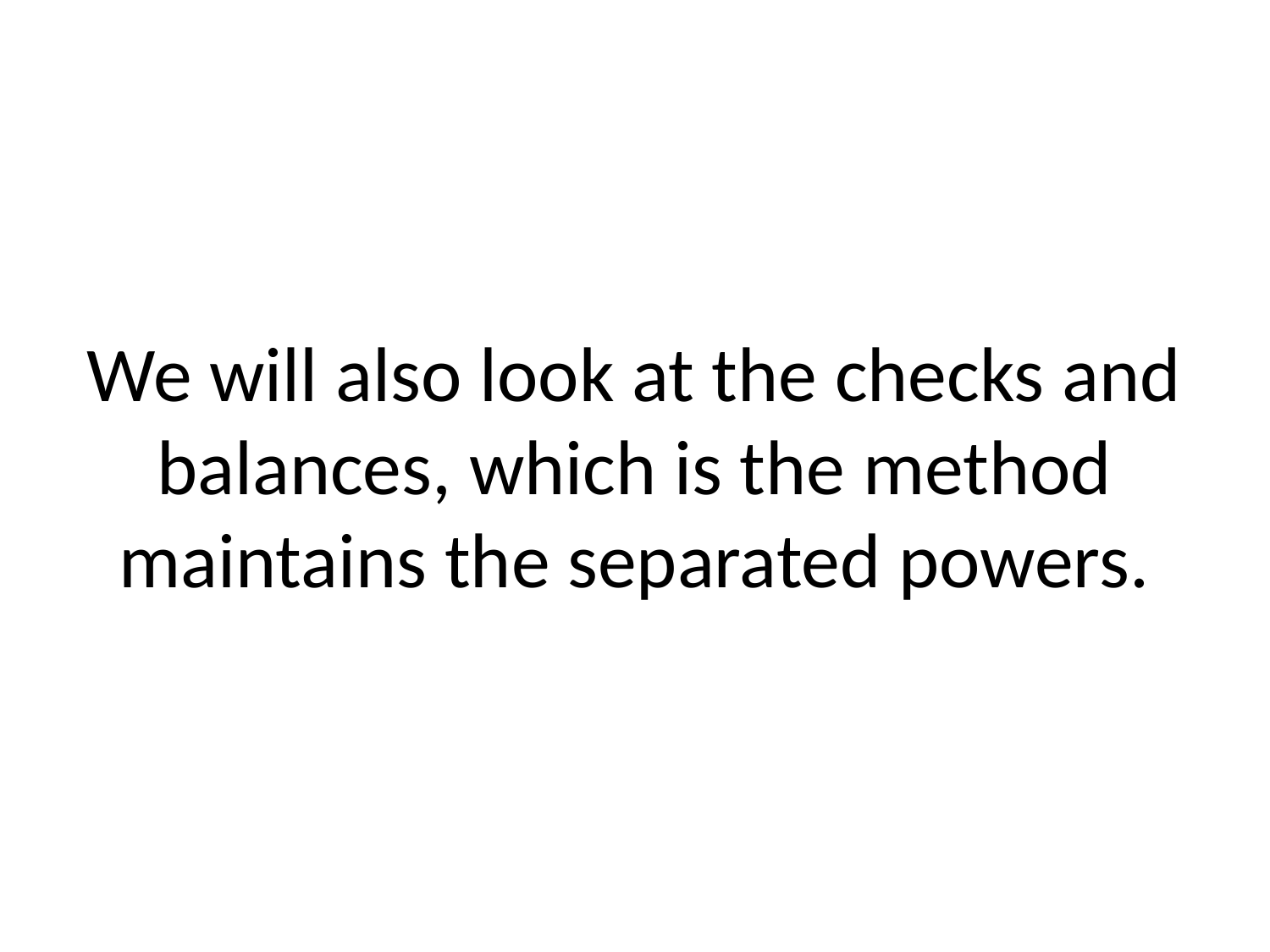

# We will also look at the checks and balances, which is the method maintains the separated powers.